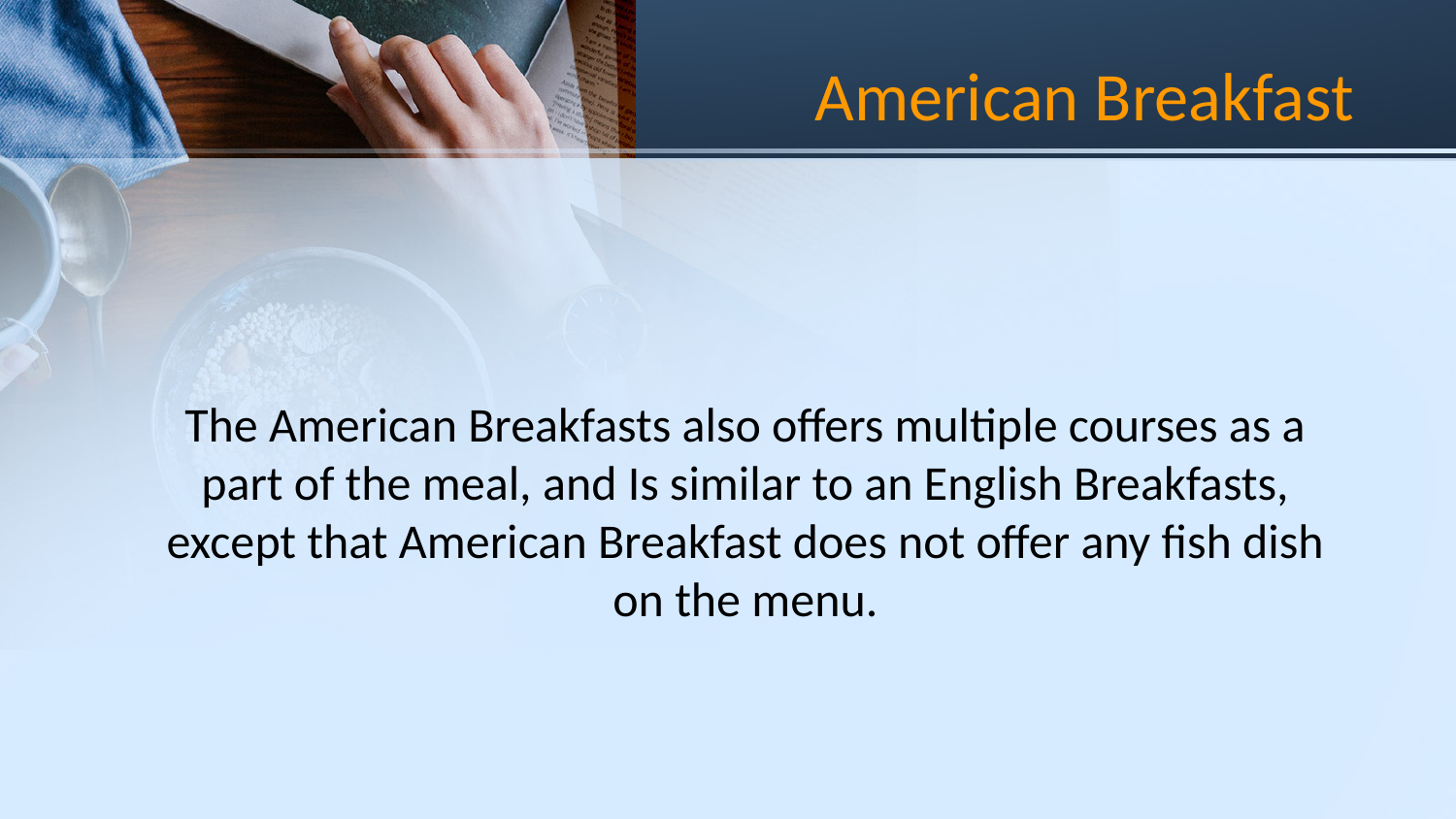

# American Breakfast
The American Breakfasts also offers multiple courses as a part of the meal, and Is similar to an English Breakfasts, except that American Breakfast does not offer any fish dish on the menu.